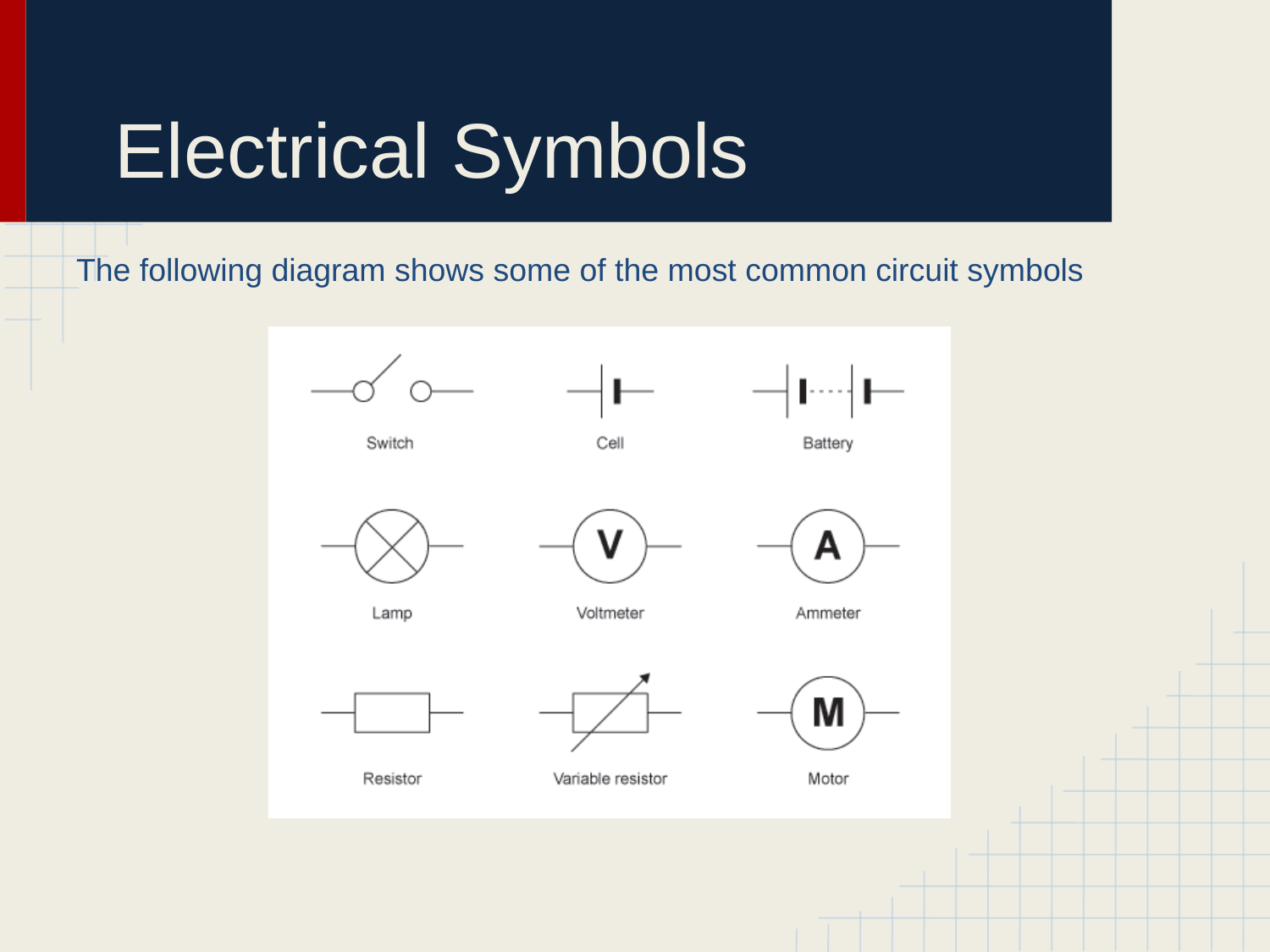

# Electrical Symbols
The following diagram shows some of the most common circuit symbols